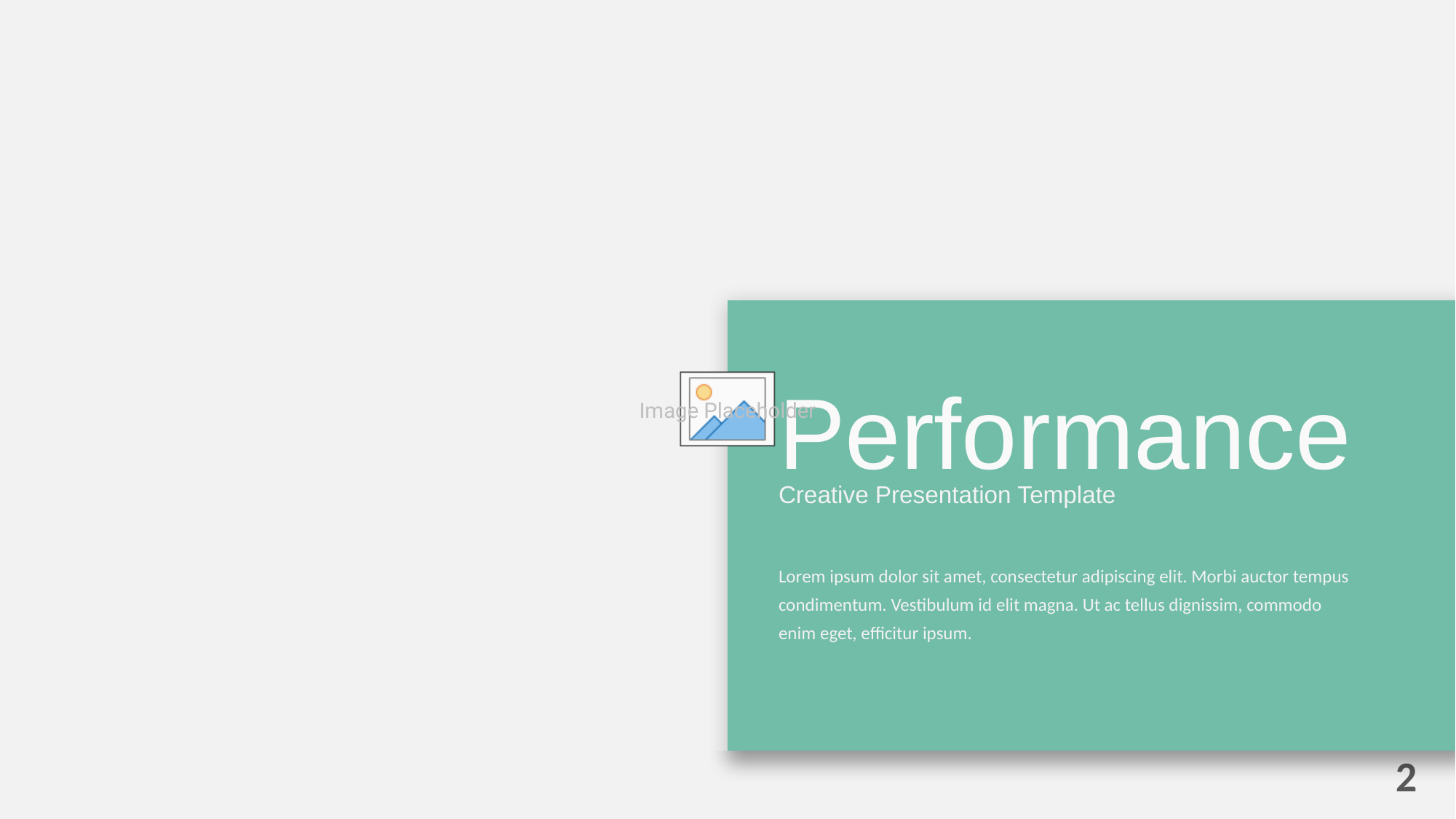

Performance
Creative Presentation Template
Lorem ipsum dolor sit amet, consectetur adipiscing elit. Morbi auctor tempus condimentum. Vestibulum id elit magna. Ut ac tellus dignissim, commodo enim eget, efficitur ipsum.